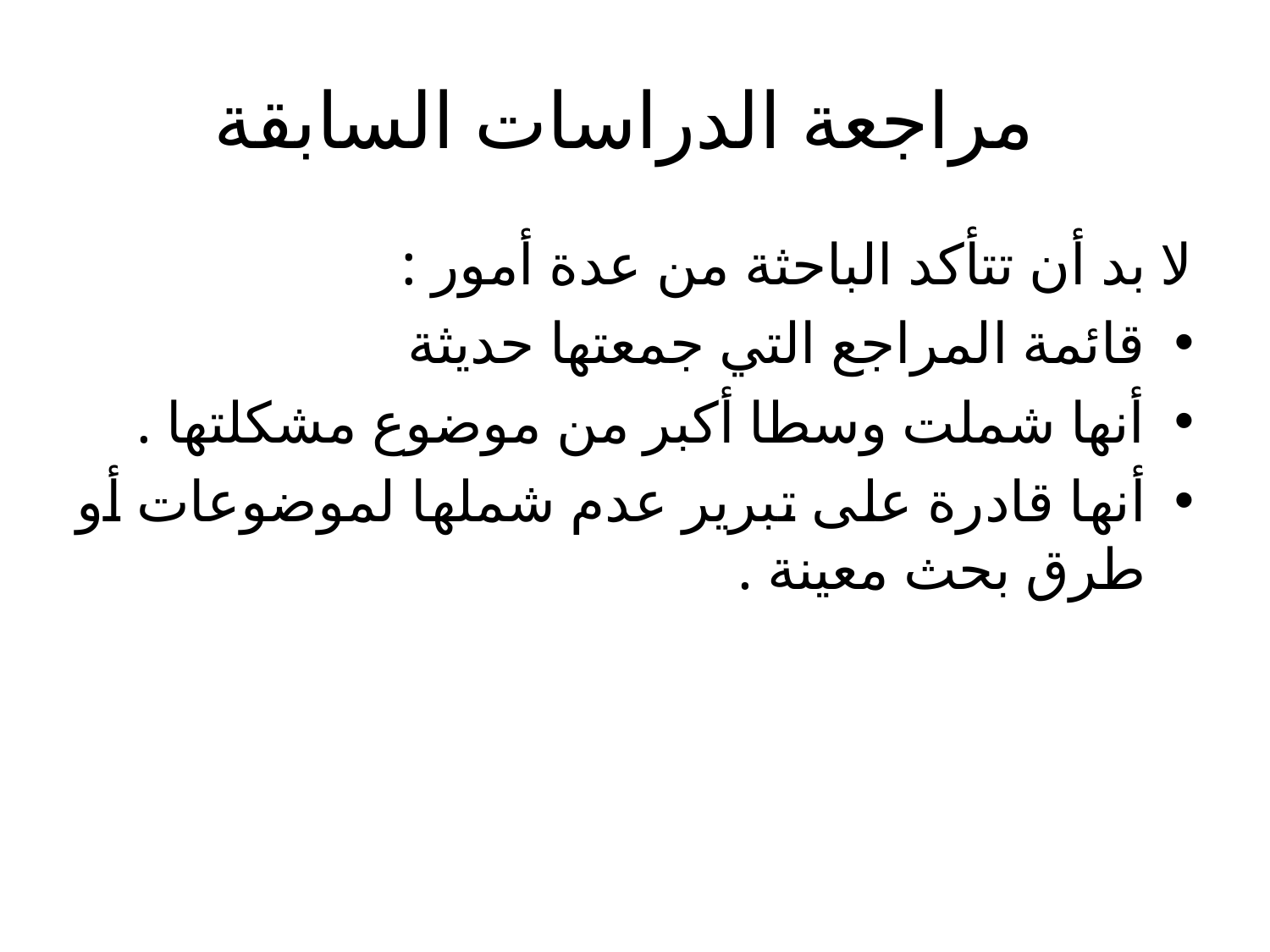

# مراجعة الدراسات السابقة
لا بد أن تتأكد الباحثة من عدة أمور :
قائمة المراجع التي جمعتها حديثة
أنها شملت وسطا أكبر من موضوع مشكلتها .
أنها قادرة على تبرير عدم شملها لموضوعات أو طرق بحث معينة .